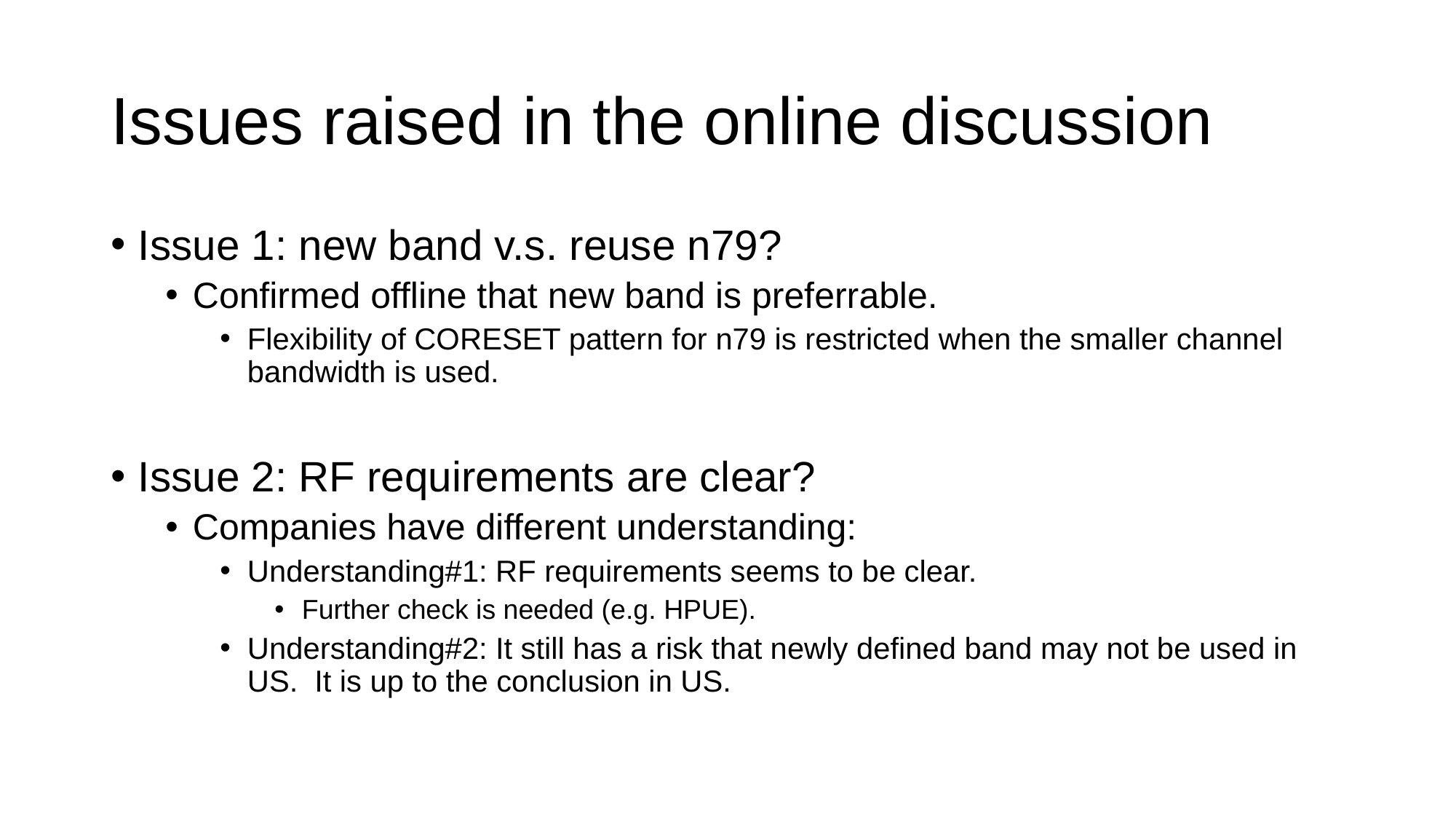

# Issues raised in the online discussion
Issue 1: new band v.s. reuse n79?
Confirmed offline that new band is preferrable.
Flexibility of CORESET pattern for n79 is restricted when the smaller channel bandwidth is used.

Issue 2: RF requirements are clear?
Companies have different understanding:
Understanding#1: RF requirements seems to be clear.
Further check is needed (e.g. HPUE).
Understanding#2: It still has a risk that newly defined band may not be used in US.  It is up to the conclusion in US.